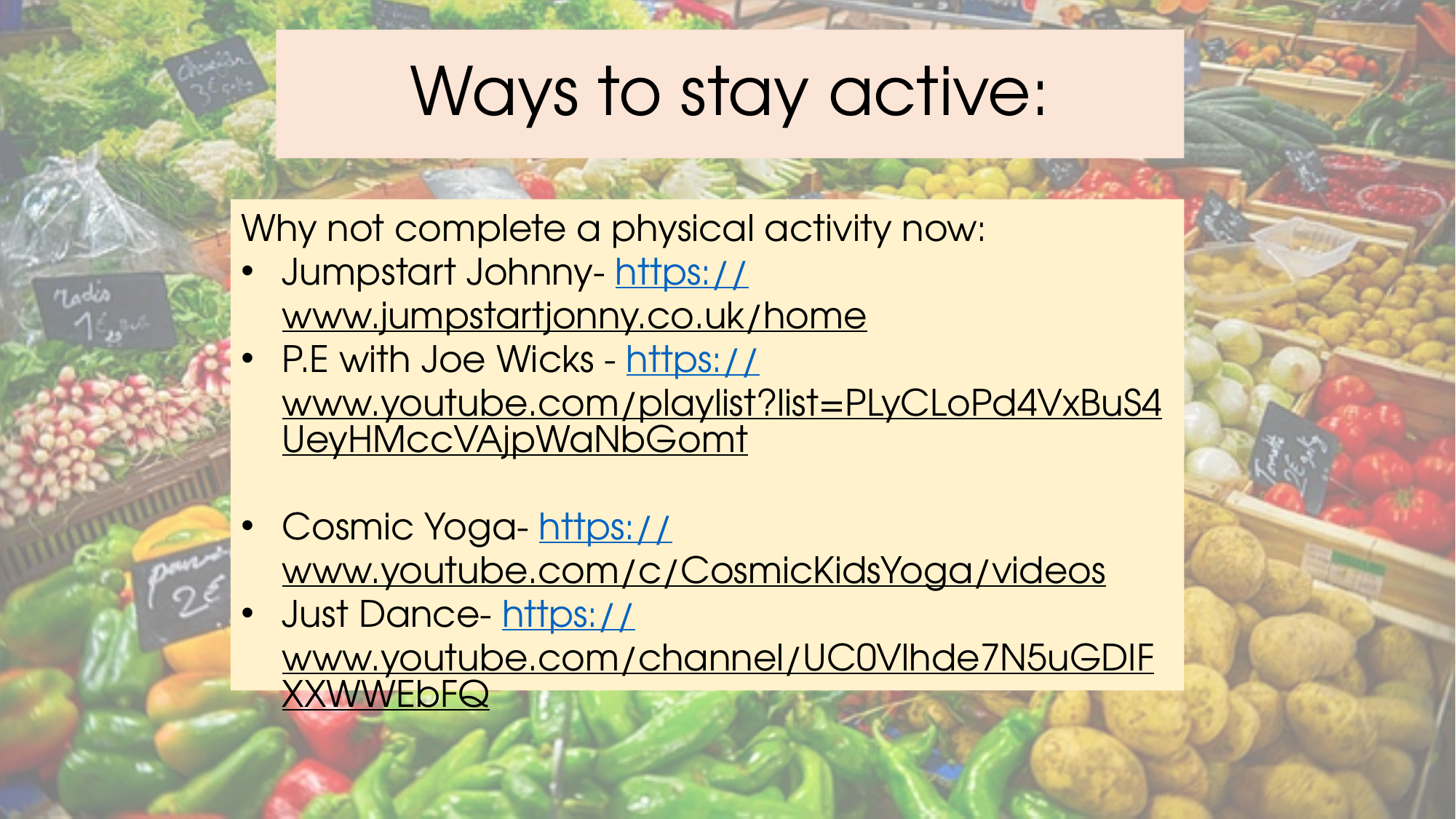

Ways to stay active:
Why not complete a physical activity now:
Jumpstart Johnny- https://www.jumpstartjonny.co.uk/home
P.E with Joe Wicks - https://www.youtube.com/playlist?list=PLyCLoPd4VxBuS4UeyHMccVAjpWaNbGomt
Cosmic Yoga- https://www.youtube.com/c/CosmicKidsYoga/videos
Just Dance- https://www.youtube.com/channel/UC0Vlhde7N5uGDIFXXWWEbFQ